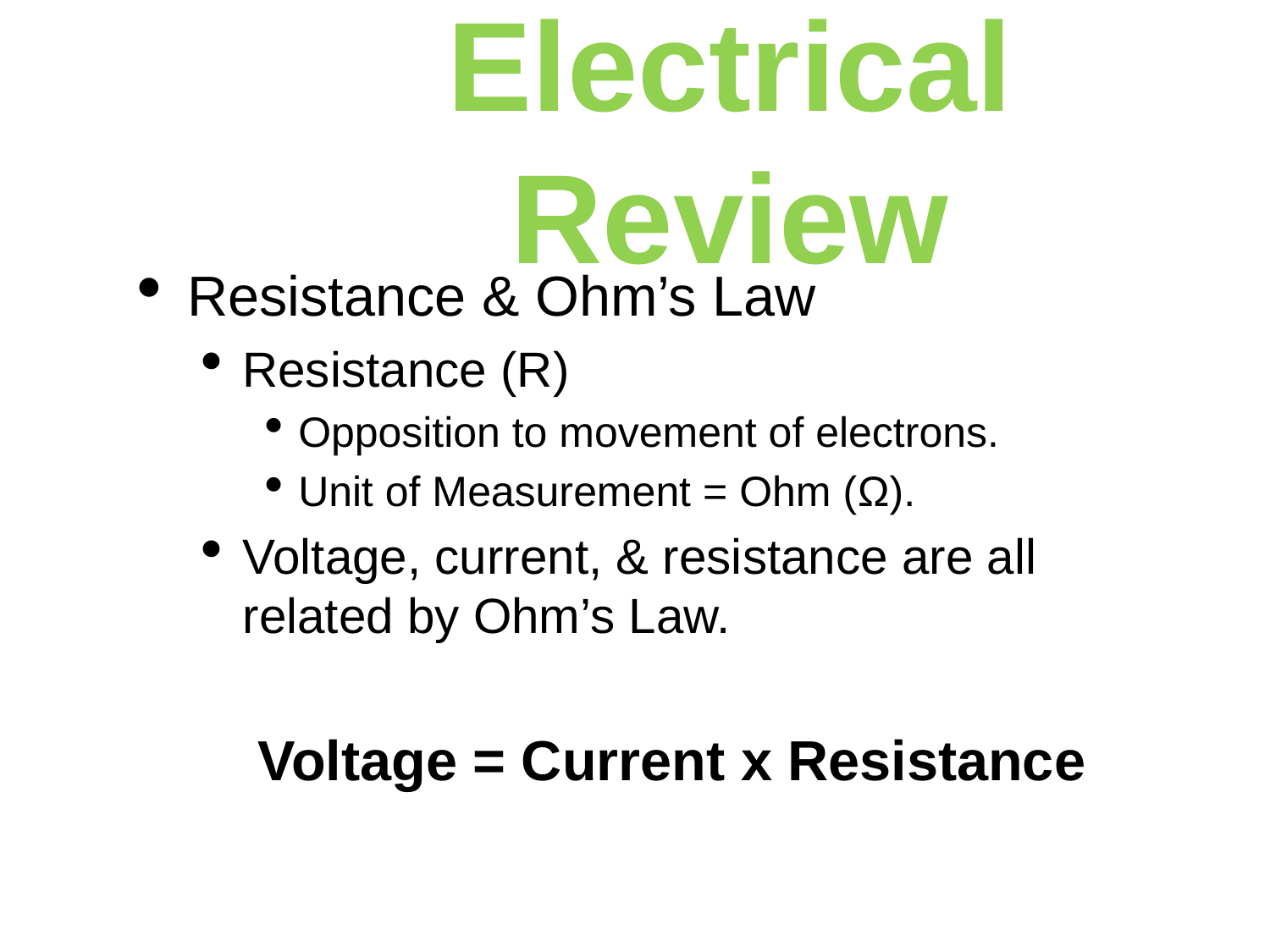

Electrical Review
Resistance & Ohm’s Law
Resistance (R)
Opposition to movement of electrons.
Unit of Measurement = Ohm (Ω).
Voltage, current, & resistance are all related by Ohm’s Law.

Voltage = Current x Resistance